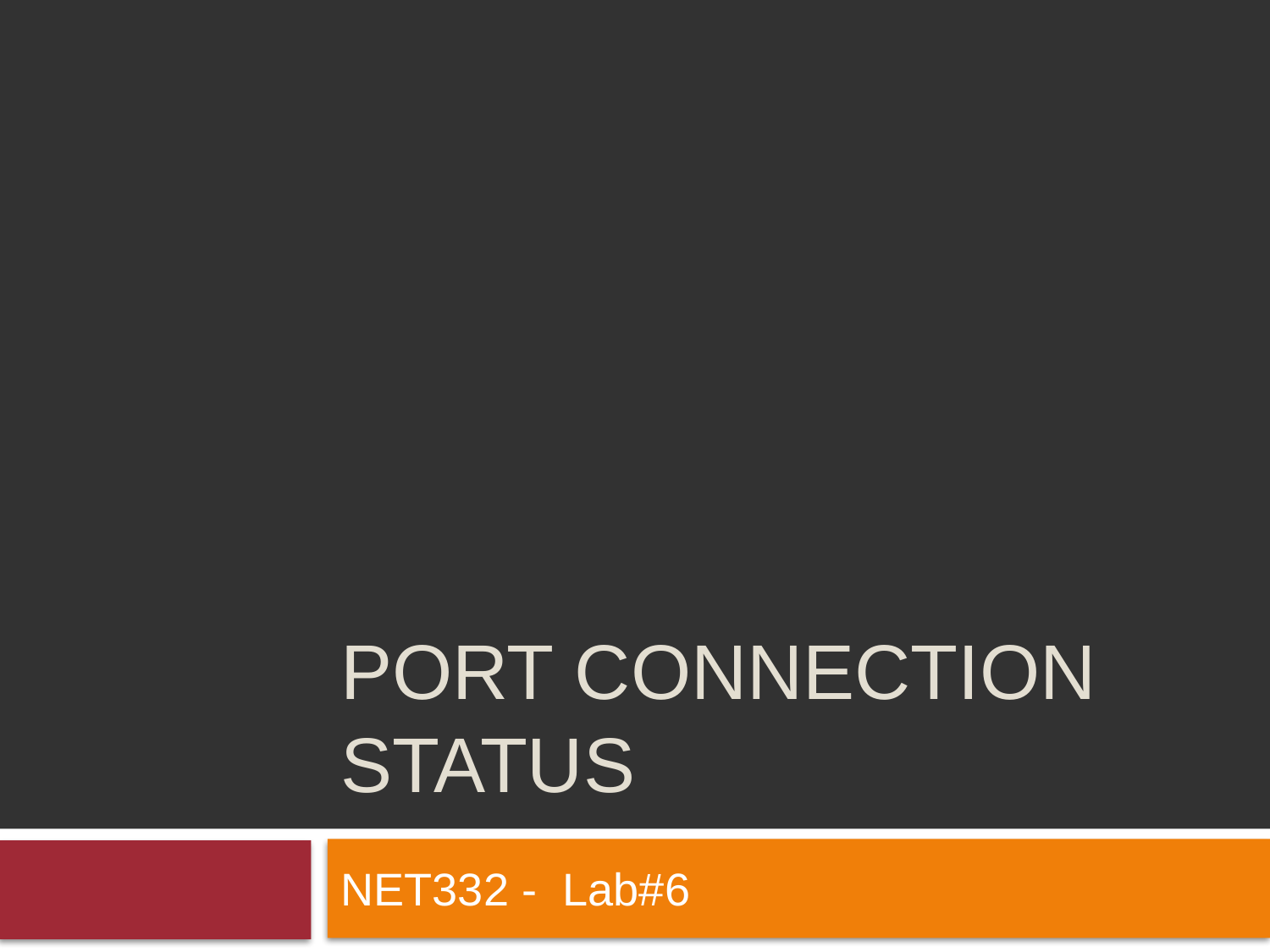

# Port Connection Status
NET332 -  Lab#6